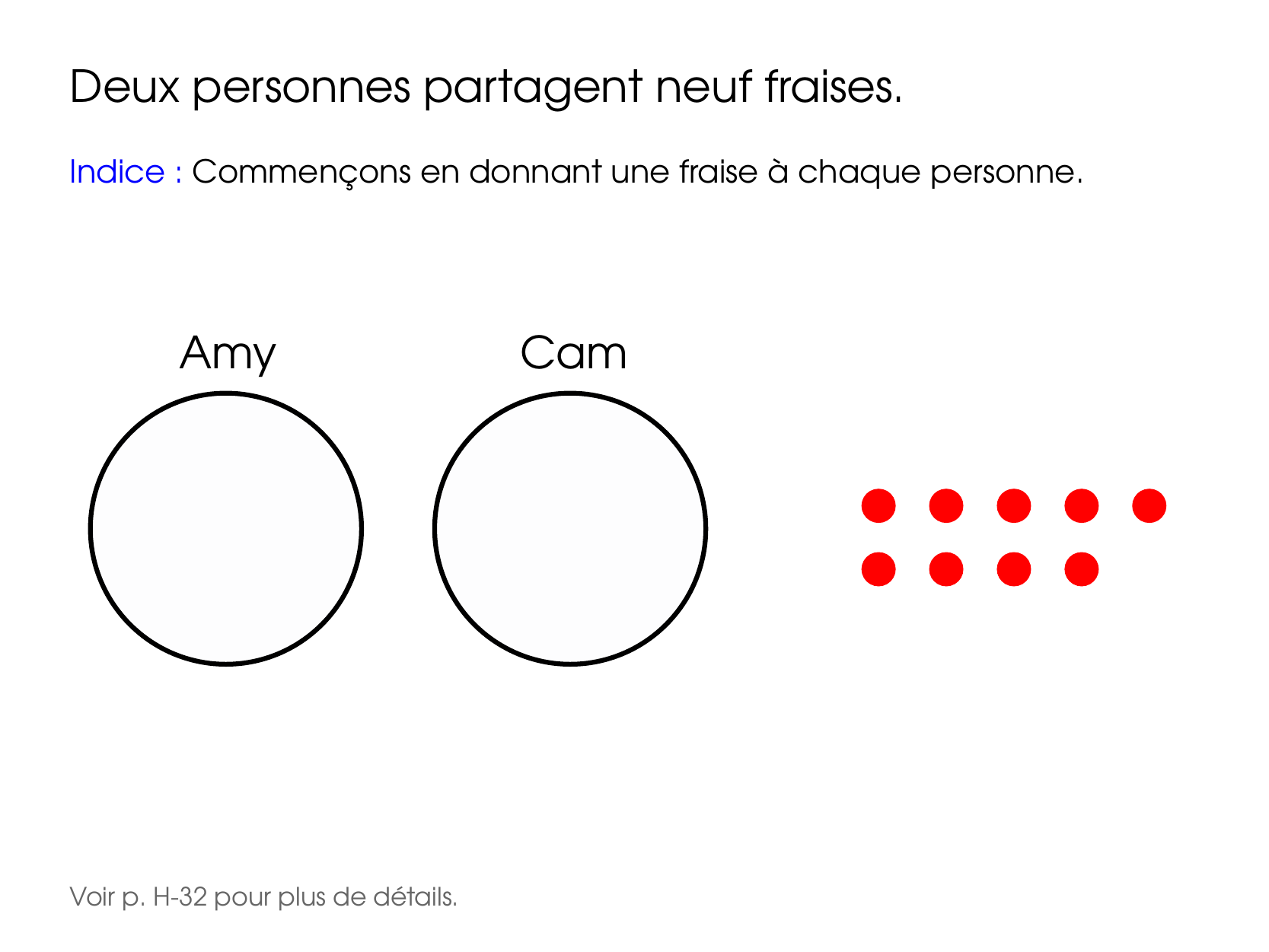

Deux personnes partagent neuf fraises.
Indice : Commençons en donnant une fraise à chaque personne.
Amy

Cam

Voir p. H-32 pour plus de détails.